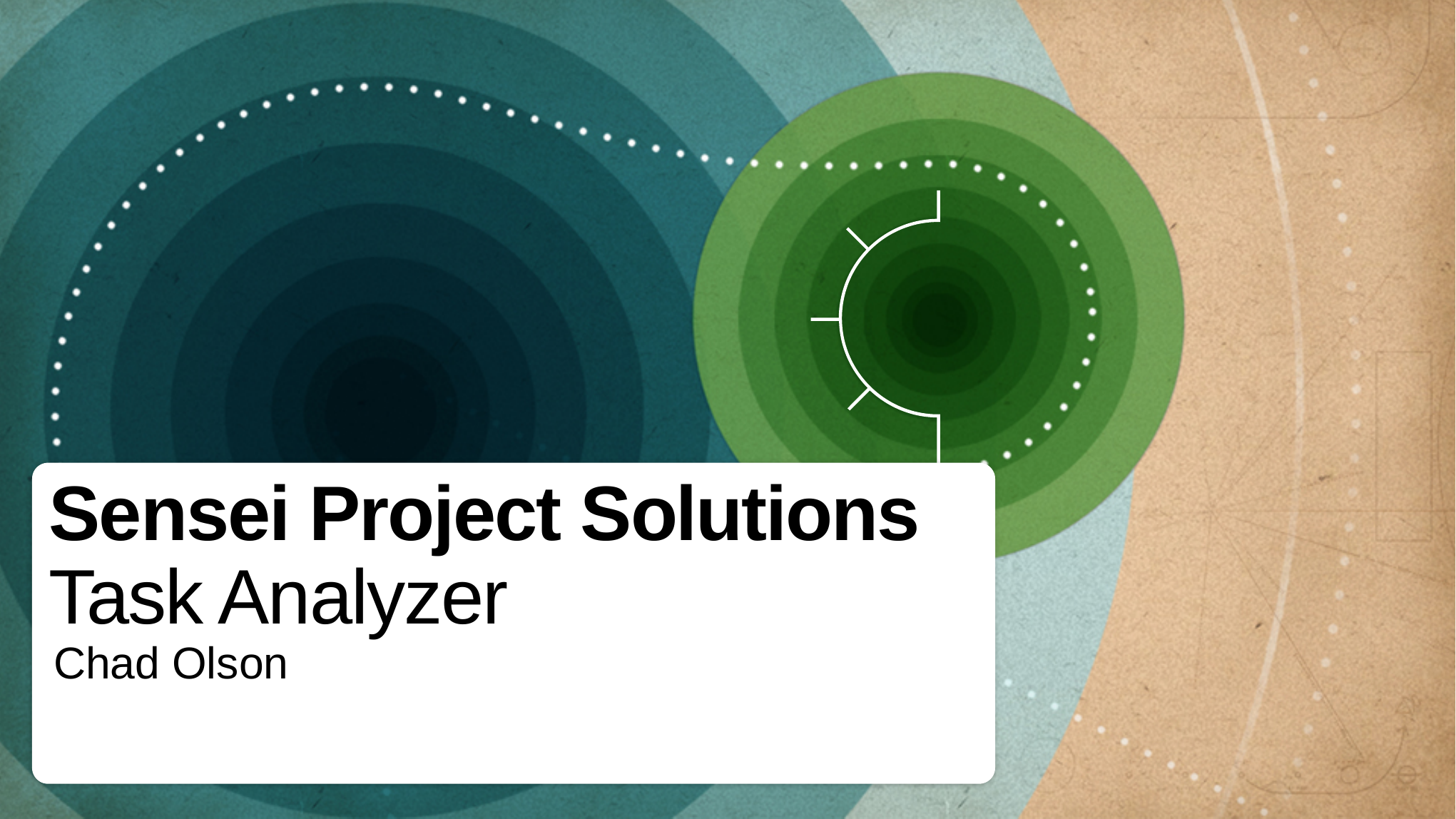

# Sensei Project Solutions Task Analyzer
Chad Olson